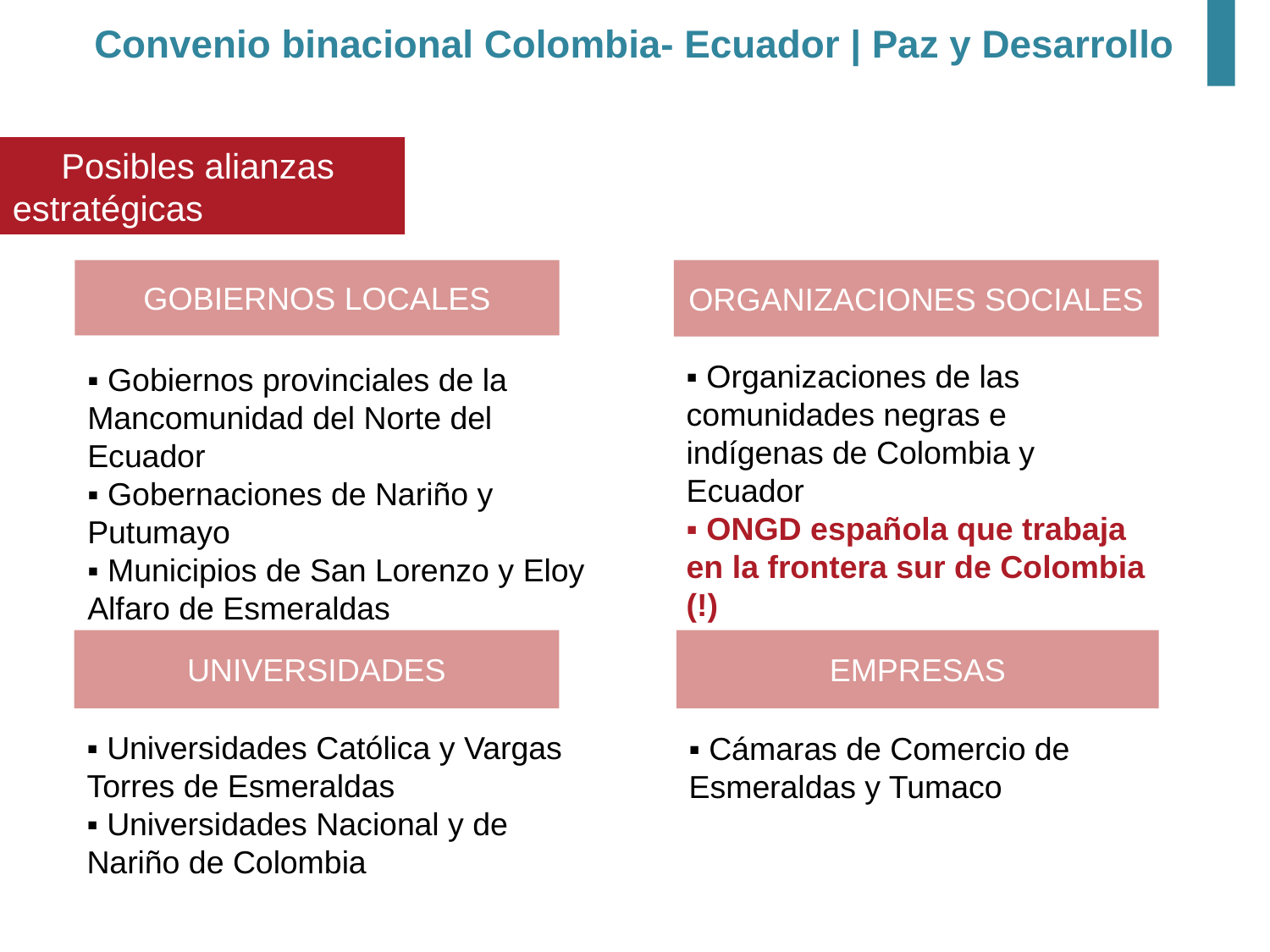

Convenio binacional Colombia- Ecuador | Paz y Desarrollo
     Posibles alianzas estratégicas
GOBIERNOS LOCALES
ORGANIZACIONES SOCIALES
▪ Organizaciones de las comunidades negras e indígenas de Colombia y Ecuador
▪ ONGD española que trabaja en la frontera sur de Colombia (!)
▪ Gobiernos provinciales de la Mancomunidad del Norte del Ecuador
▪ Gobernaciones de Nariño y Putumayo
▪ Municipios de San Lorenzo y Eloy Alfaro de Esmeraldas
▪ Municipio de Tumaco de Colombia
UNIVERSIDADES
EMPRESAS
▪ Universidades Católica y Vargas Torres de Esmeraldas
▪ Universidades Nacional y de Nariño de Colombia
▪ Cámaras de Comercio de Esmeraldas y Tumaco